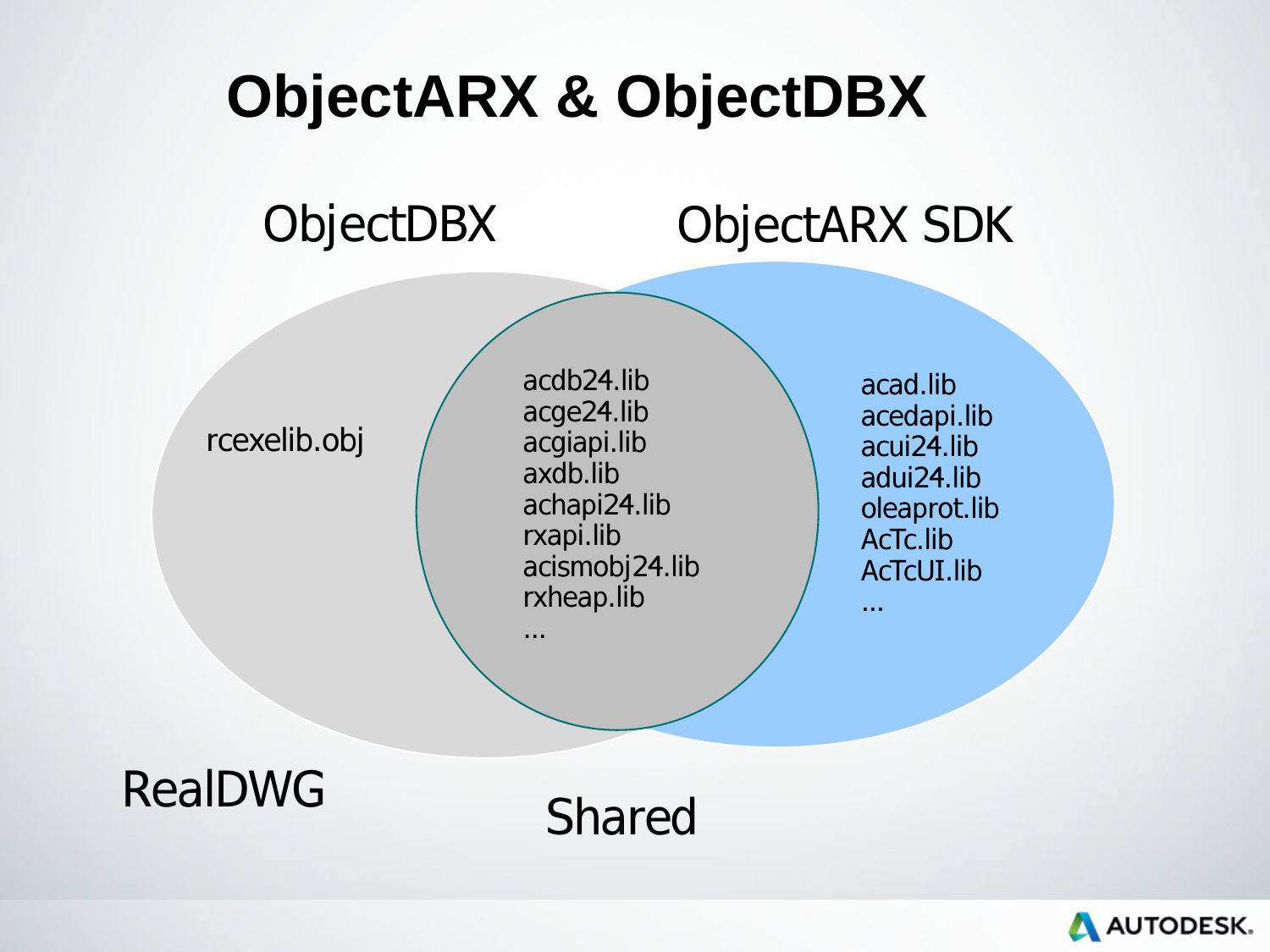

# ObjectARX & ObjectDBX
ObjectDBX
ObjectARX SDK

acdb24.lib
acge24.lib
acgiapi.lib
axdb.lib
achapi24.lib
rxapi.lib
acismobj24.lib
rxheap.lib
…
acad.lib
acedapi.lib
acui24.lib
adui24.lib
oleaprot.lib
AcTc.lib
AcTcUI.lib
…
rcexelib.obj
RealDWG
Shared